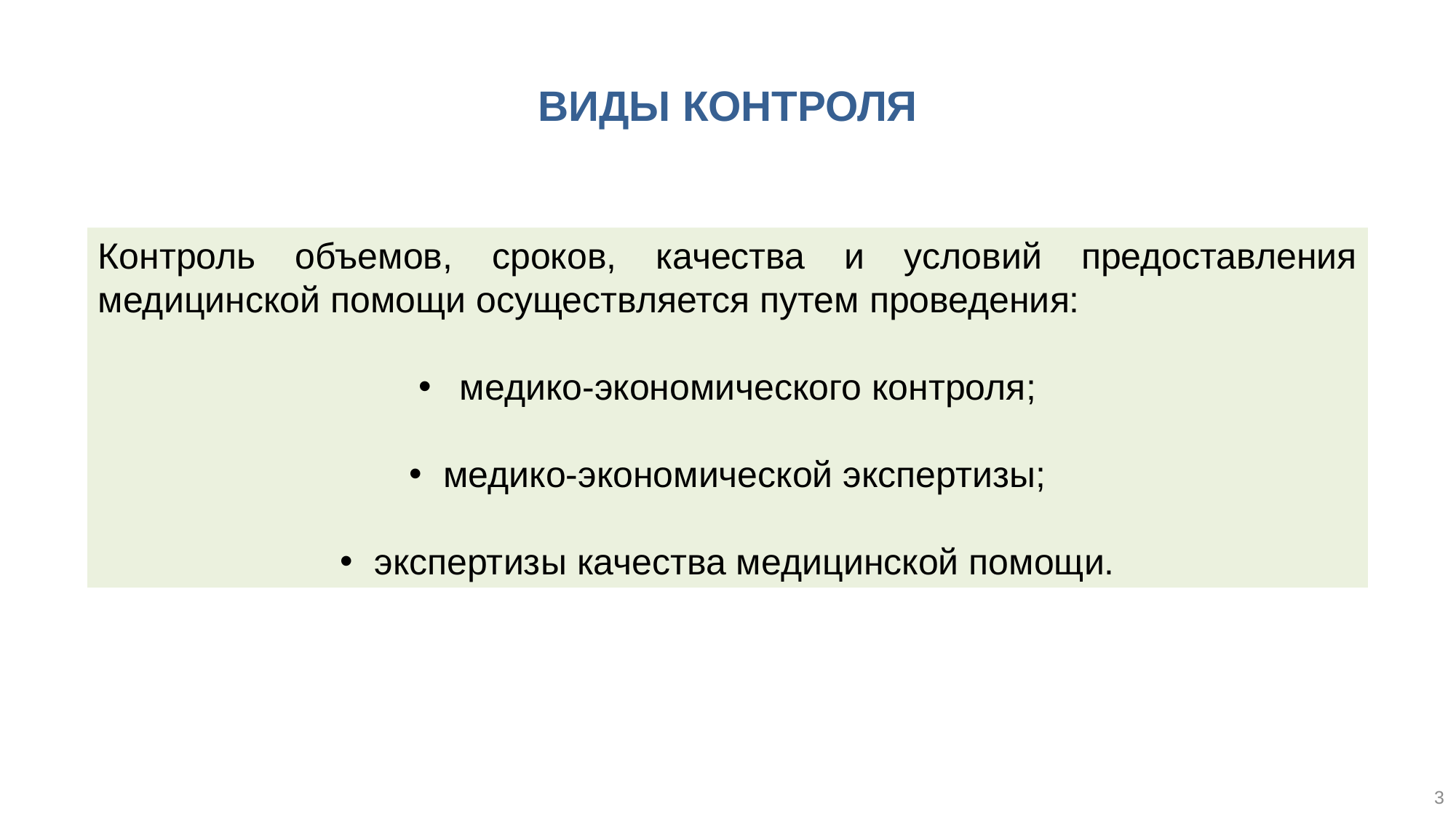

Виды контроля
Контроль объемов, сроков, качества и условий предоставления медицинской помощи осуществляется путем проведения:

медико-экономического контроля;

медико-экономической экспертизы;

экспертизы качества медицинской помощи.
3